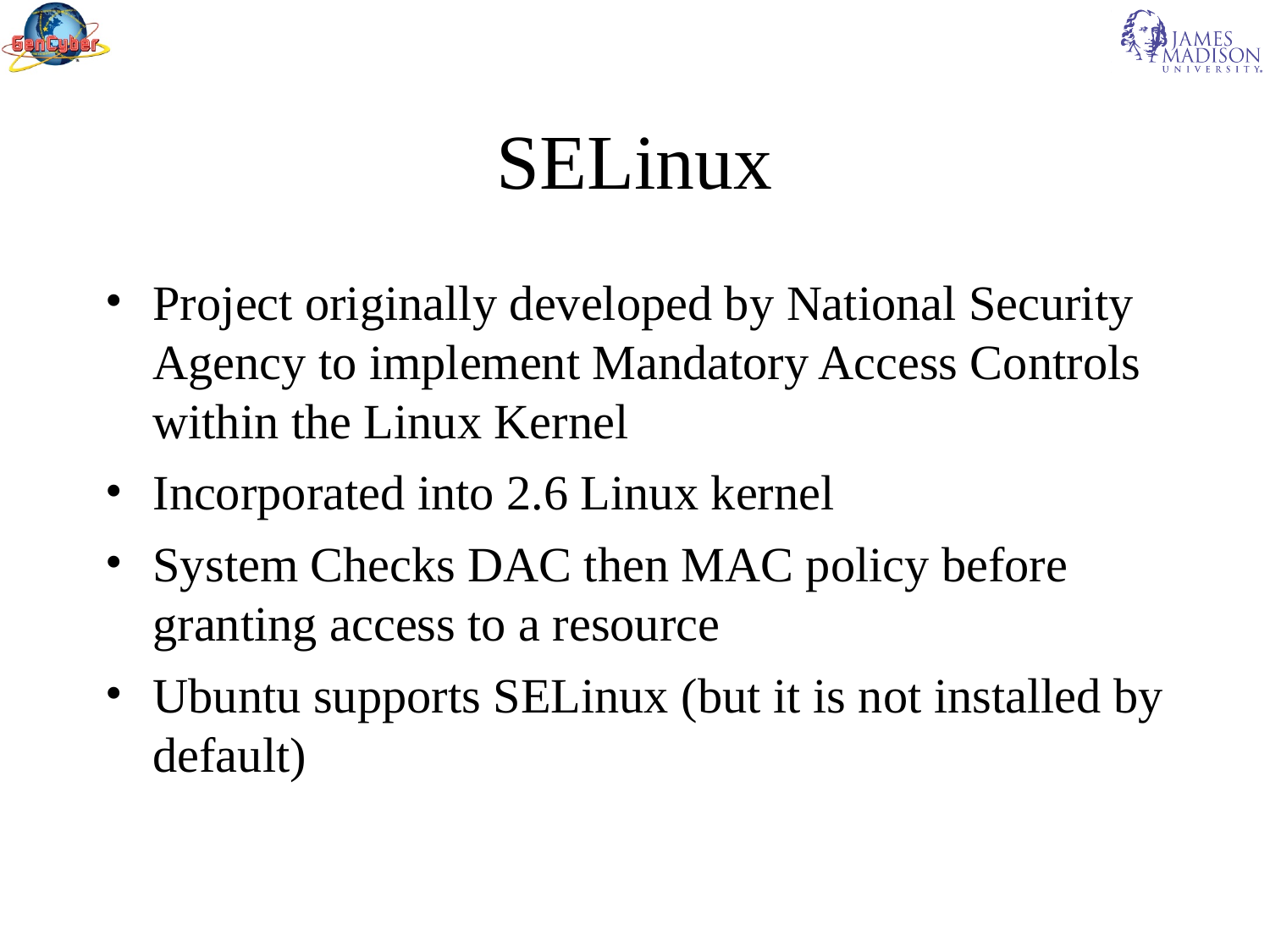

SELinux
Project originally developed by National Security Agency to implement Mandatory Access Controls within the Linux Kernel
Incorporated into 2.6 Linux kernel
System Checks DAC then MAC policy before granting access to a resource
Ubuntu supports SELinux (but it is not installed by default)